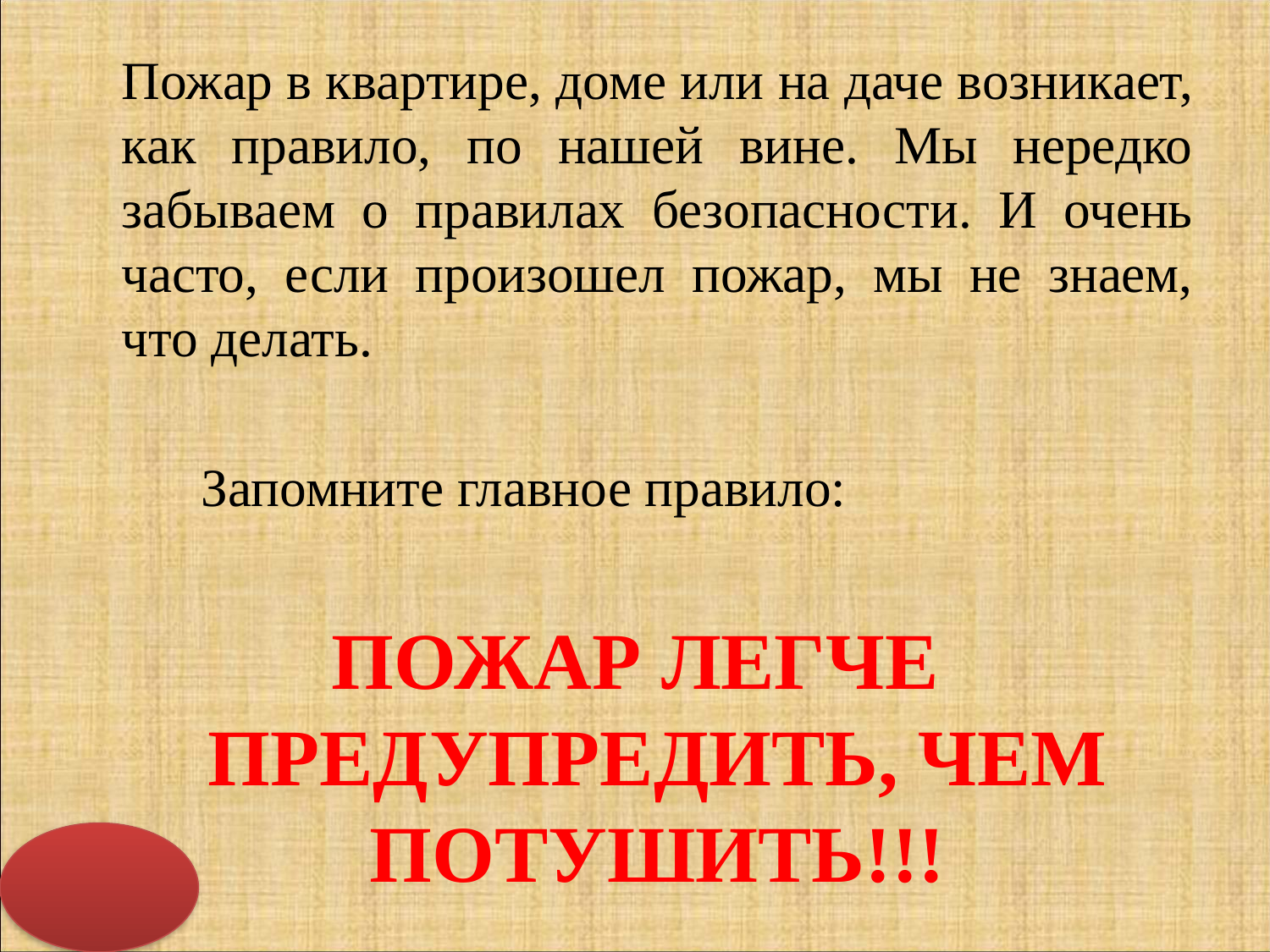

Пожар в квартире, доме или на даче возникает, как правило, по нашей вине. Мы нередко забываем о правилах безопасности. И очень часто, если произошел пожар, мы не знаем, что делать.

		      Запомните главное правило:

ПОЖАР ЛЕГЧЕ ПРЕДУПРЕДИТЬ, ЧЕМ ПОТУШИТЬ!!!